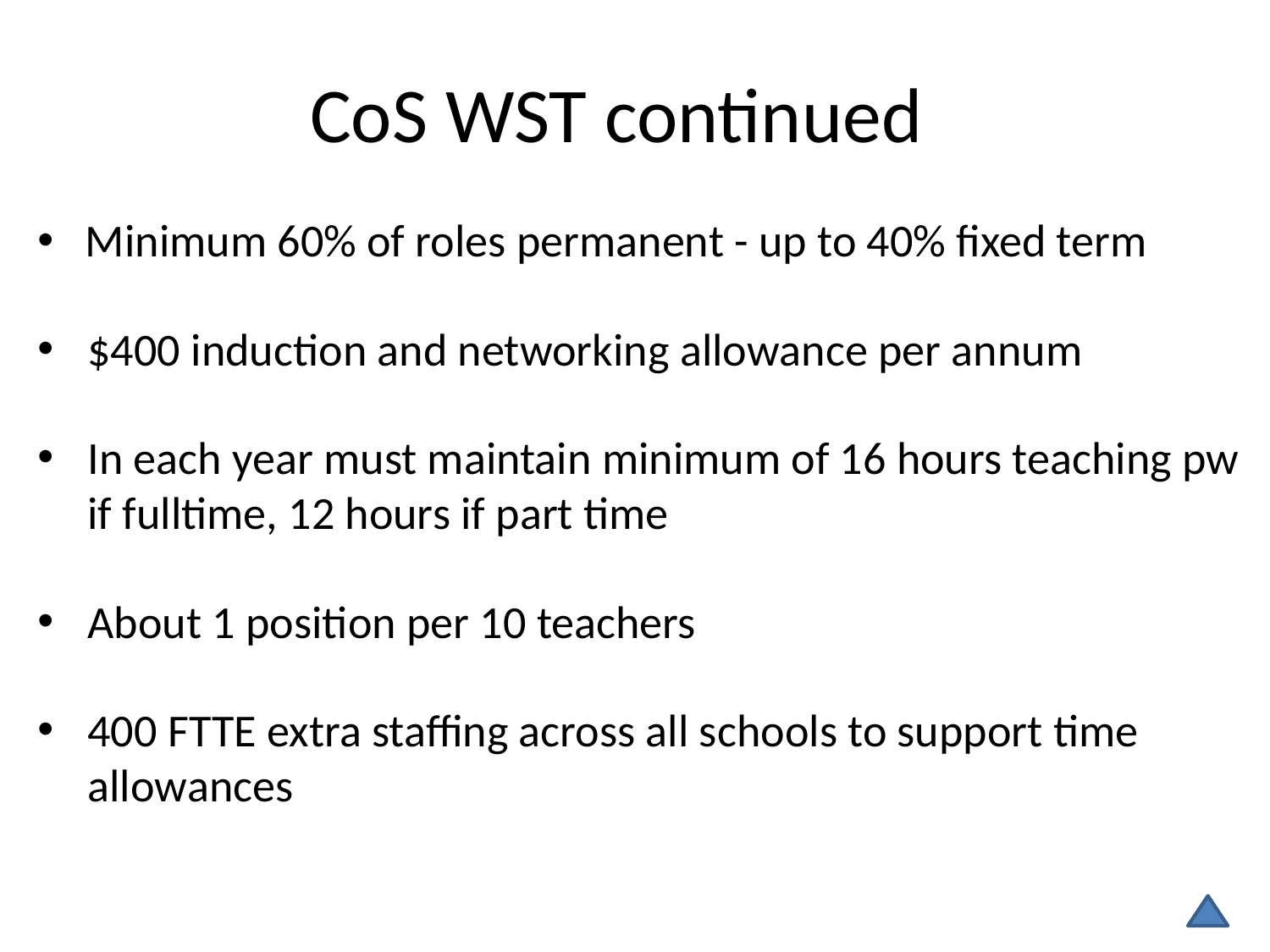

# CoS WST continued

Minimum 60% of roles permanent - up to 40% fixed term

$400 induction and networking allowance per annum

In each year must maintain minimum of 16 hours teaching pw if fulltime, 12 hours if part time

About 1 position per 10 teachers

400 FTTE extra staffing across all schools to support time allowances